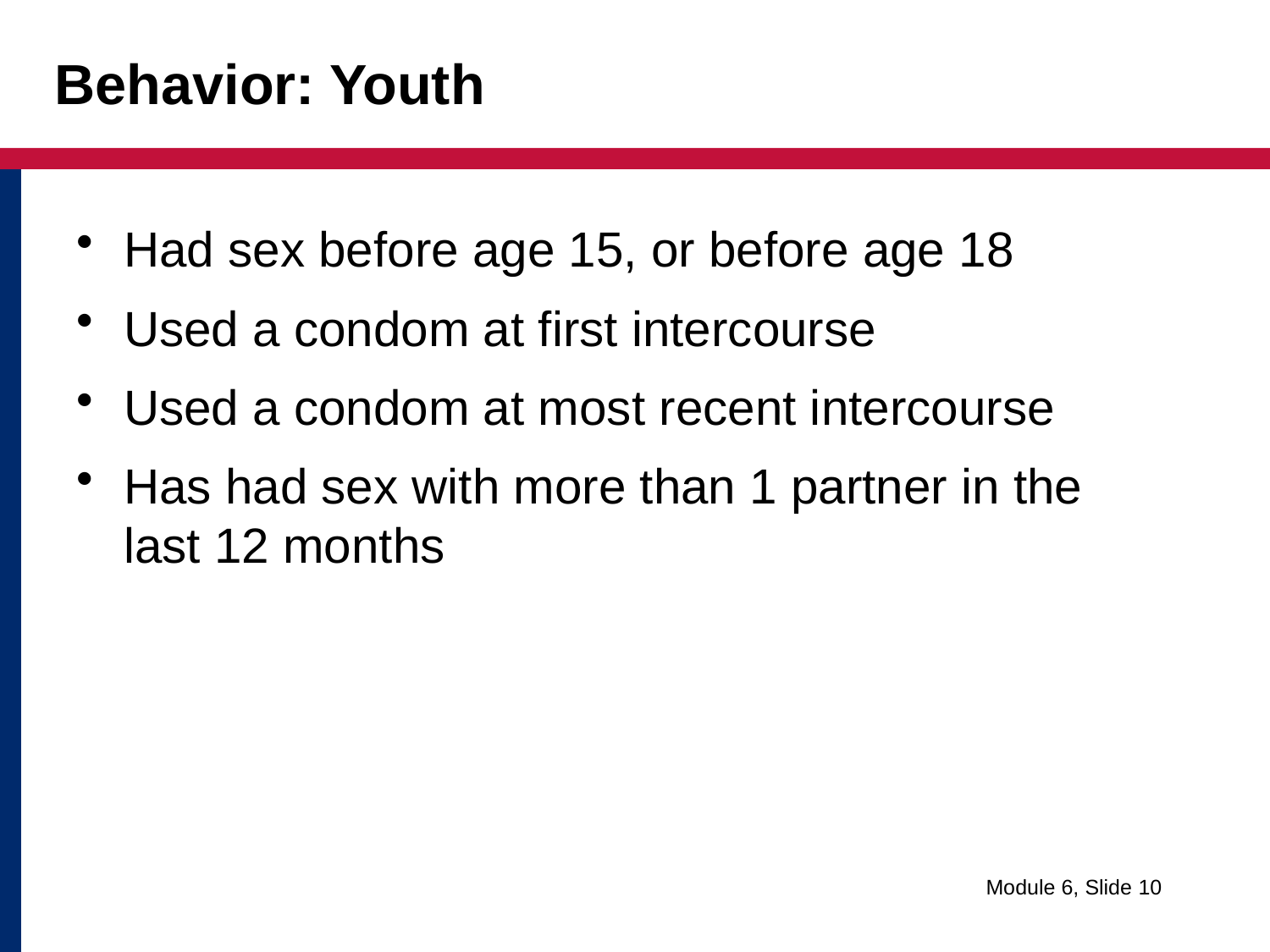

# Behavior: Youth
Had sex before age 15, or before age 18
Used a condom at first intercourse
Used a condom at most recent intercourse
Has had sex with more than 1 partner in the last 12 months
Module 6, Slide 10